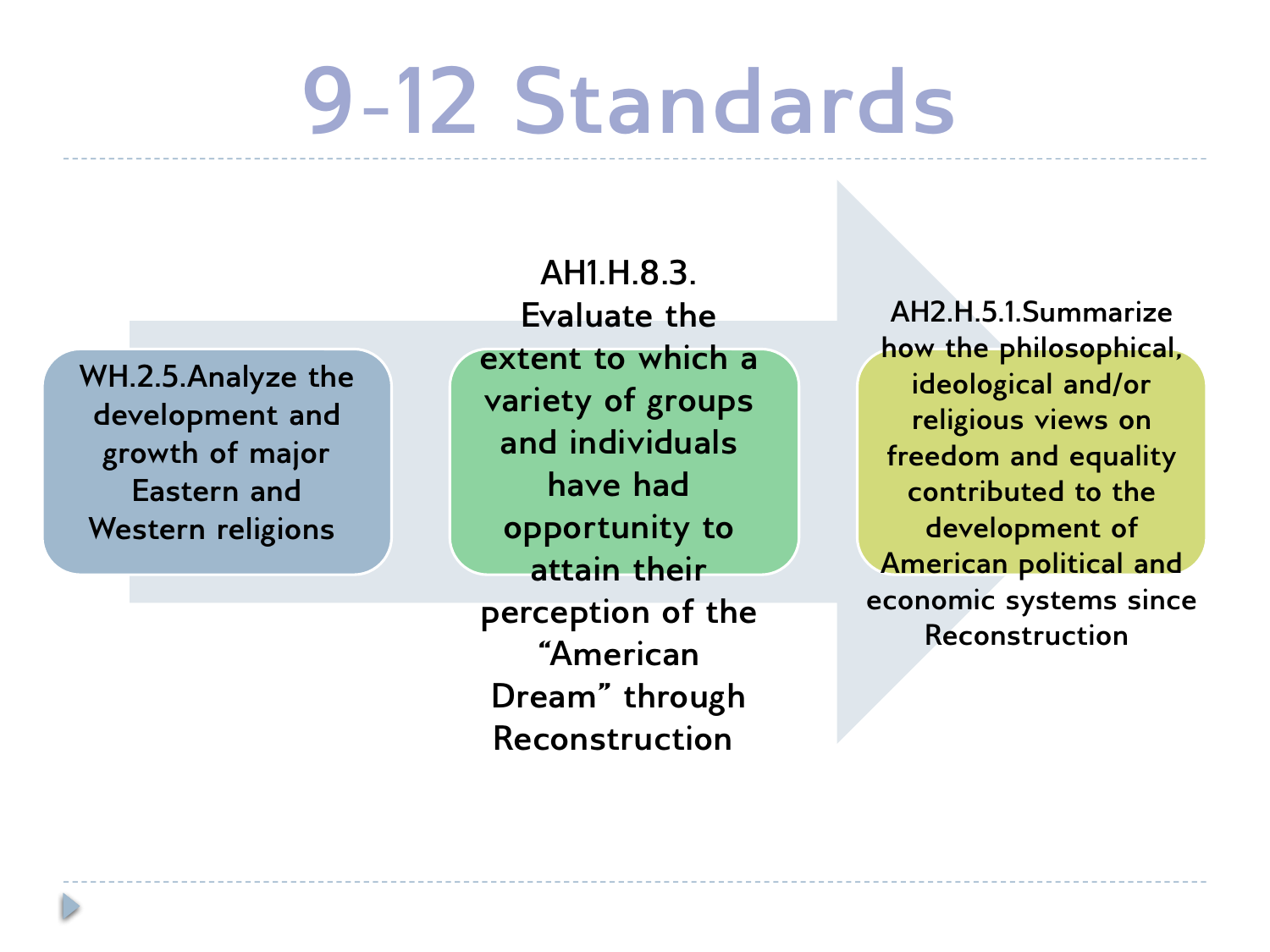

9-12 Standards

AH1.H.8.3. Evaluate the extent to which a variety of groups and individuals have had opportunity to attain their perception of the “American Dream” through Reconstruction
AH2.H.5.1.Summarize how the philosophical, ideological and/or religious views on freedom and equality contributed to the development of American political and economic systems since Reconstruction
WH.2.5.Analyze the development and growth of major Eastern and Western religions